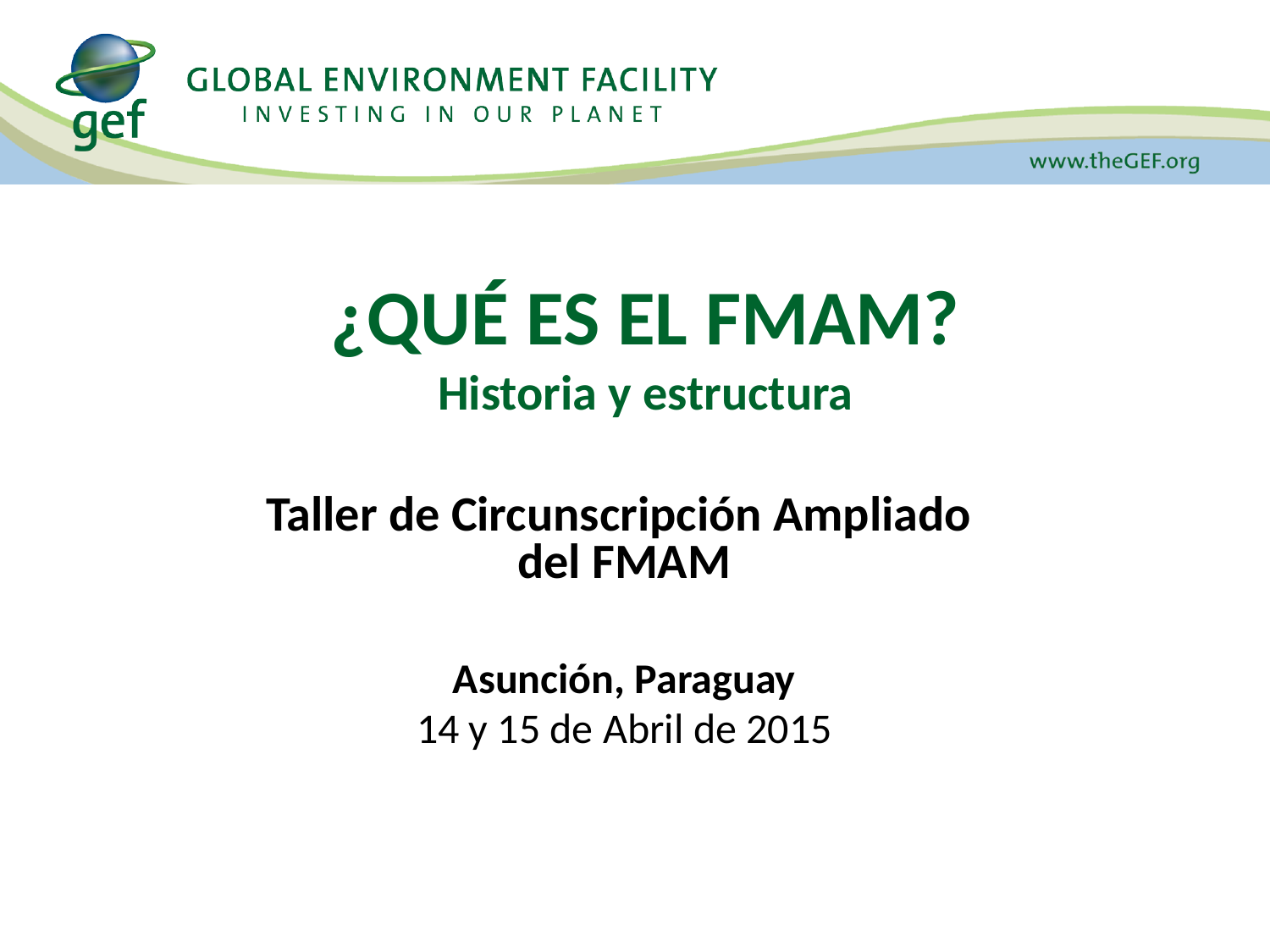

# ¿QUÉ ES EL FMAM? Historia y estructura
Taller de Circunscripción Ampliado
del FMAM

Asunción, Paraguay
14 y 15 de Abril de 2015